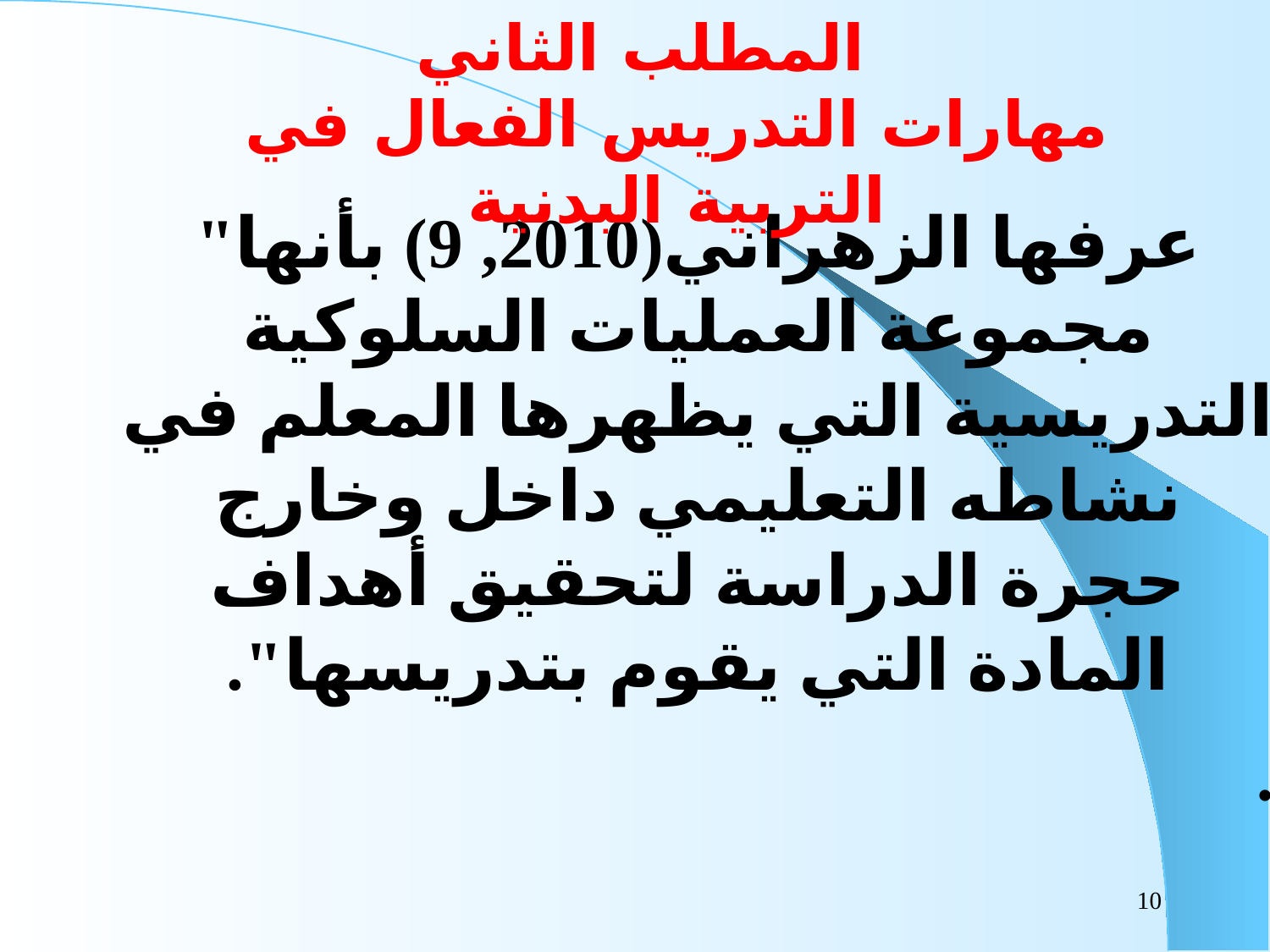

المطلب الثاني
 مهارات التدريس الفعال في التربية البدنية
عرفها الزهراني(2010, 9) بأنها" مجموعة العمليات السلوكية التدريسية التي يظهرها المعلم في نشاطه التعليمي داخل وخارج حجرة الدراسة لتحقيق أهداف المادة التي يقوم بتدريسها".
.

10